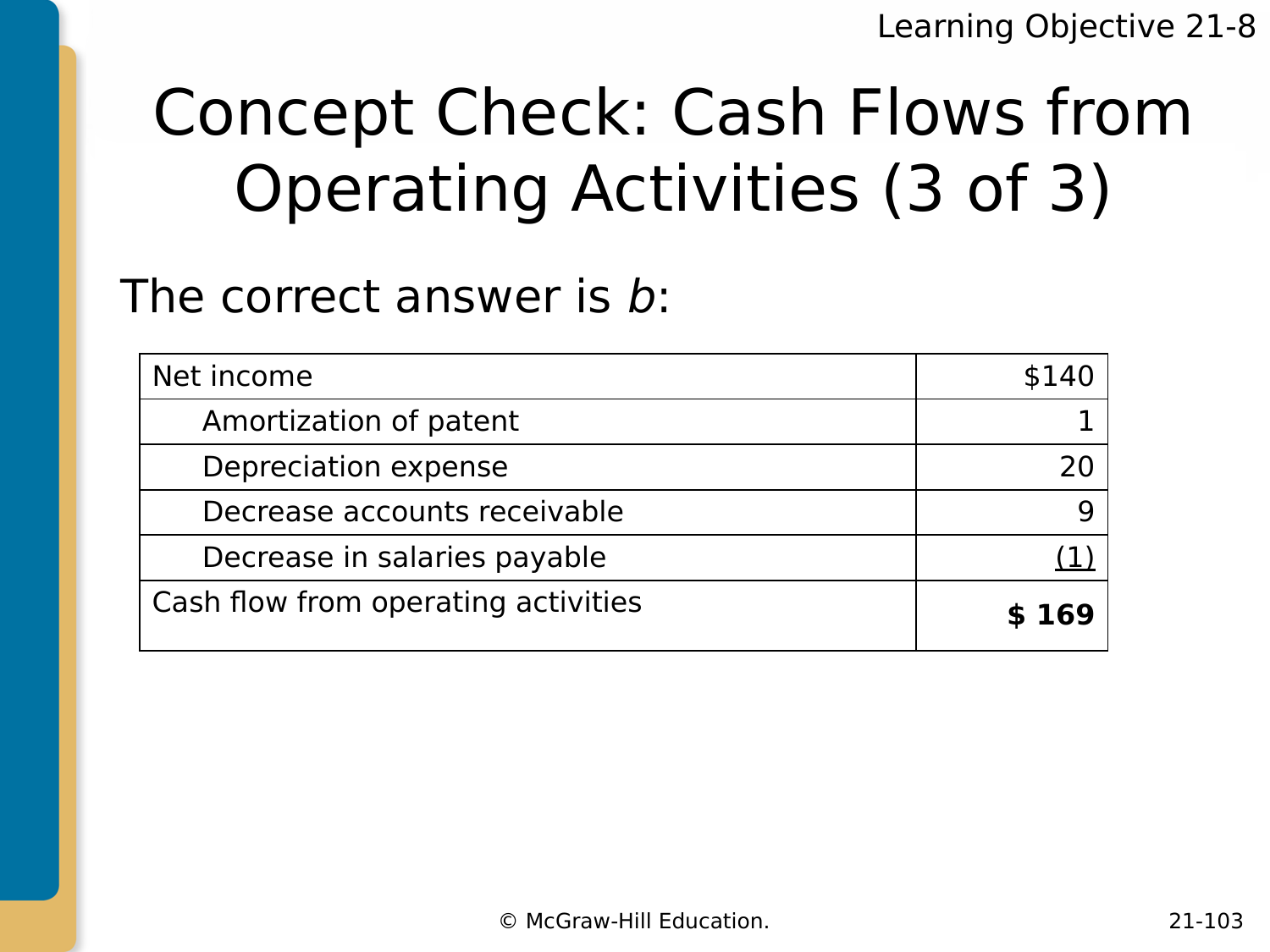

Learning Objective 21-8
# Concept Check: Cash Flows from Operating Activities (3 of 3)
The correct answer is b:
| Net income | $140 |
| --- | --- |
| Amortization of patent | 1 |
| Depreciation expense | 20 |
| Decrease accounts receivable | 9 |
| Decrease in salaries payable | (1) |
| Cash flow from operating activities | $ 169 |